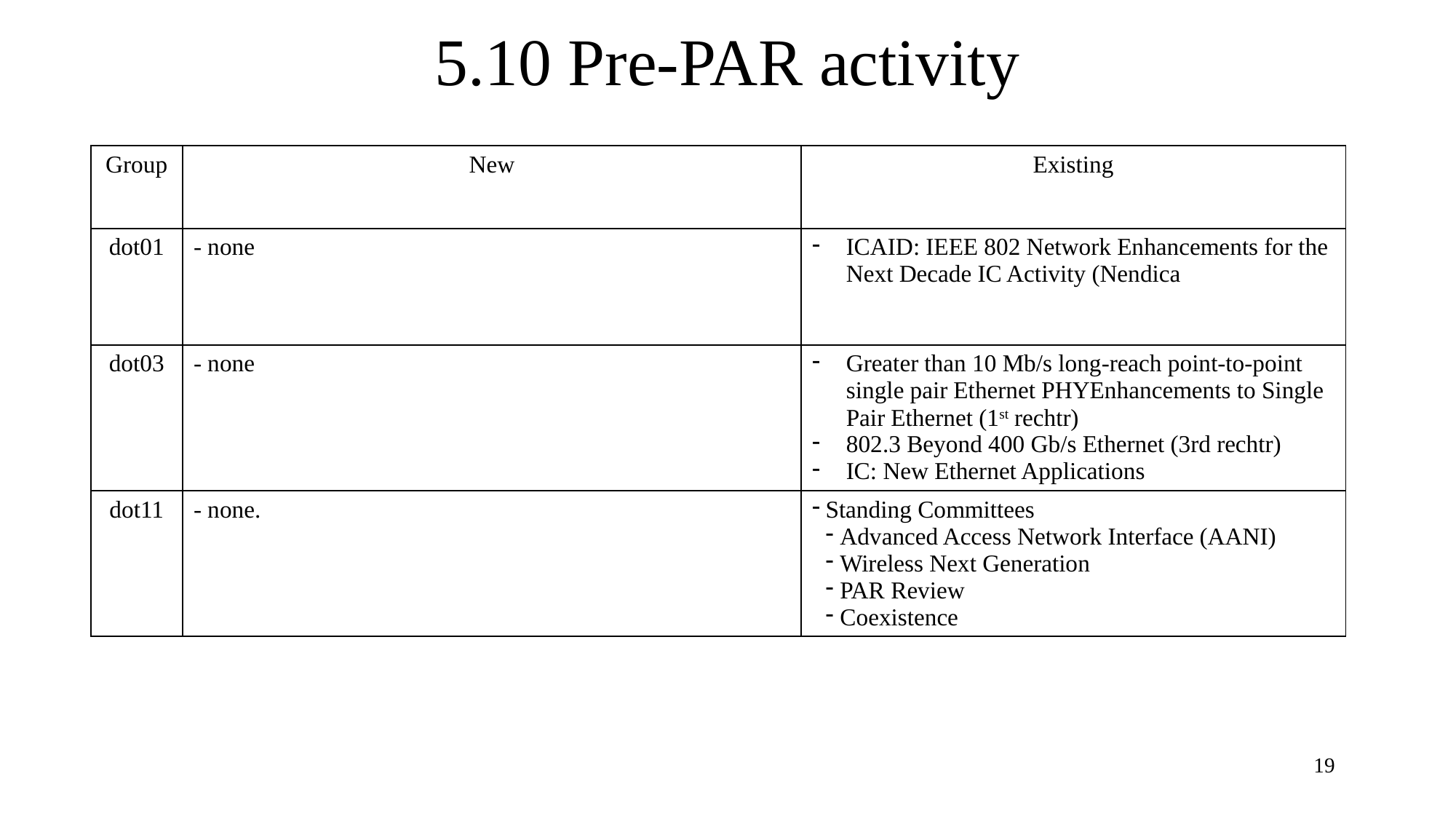

# 5.10 Pre-PAR activity
| Group | New | Existing |
| --- | --- | --- |
| dot01 | - none | ICAID: IEEE 802 Network Enhancements for the Next Decade IC Activity (Nendica |
| dot03 | - none | Greater than 10 Mb/s long-reach point-to-point single pair Ethernet PHYEnhancements to Single Pair Ethernet (1st rechtr) 802.3 Beyond 400 Gb/s Ethernet (3rd rechtr) IC: New Ethernet Applications |
| dot11 | - none. | Standing Committees Advanced Access Network Interface (AANI) Wireless Next Generation PAR Review Coexistence |
19